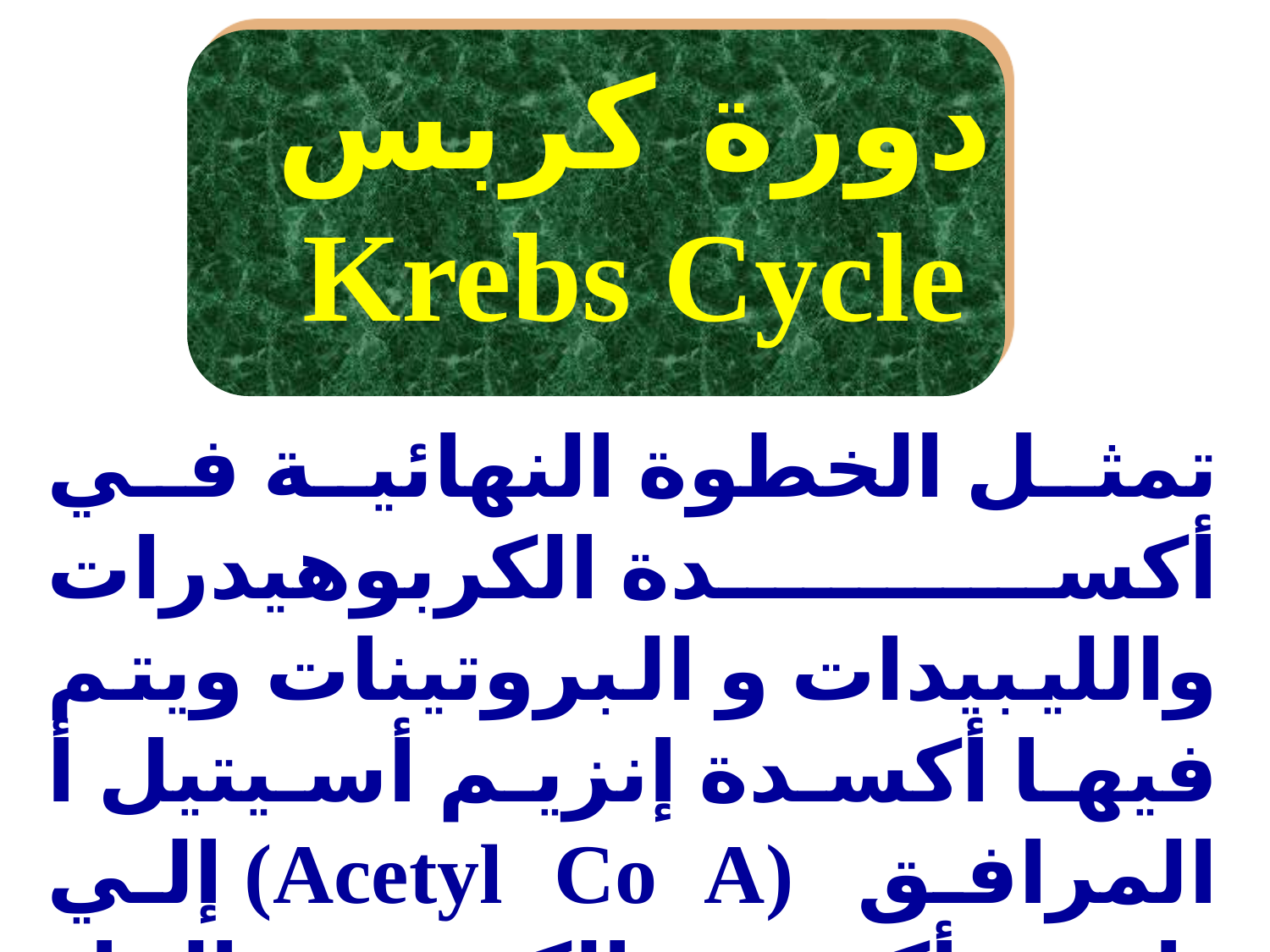

دورة كربس  Krebs Cycle
تمثل الخطوة النهائية في أكسدة الكربوهيدرات والليبيدات و البروتينات ويتم فيها أكسدة إنزيم أسيتيل أ المرافق   (Acetyl Co A) إلي ثاني أكسيد الكربون والماء ويصحب ذلك انطلاق طاقة.